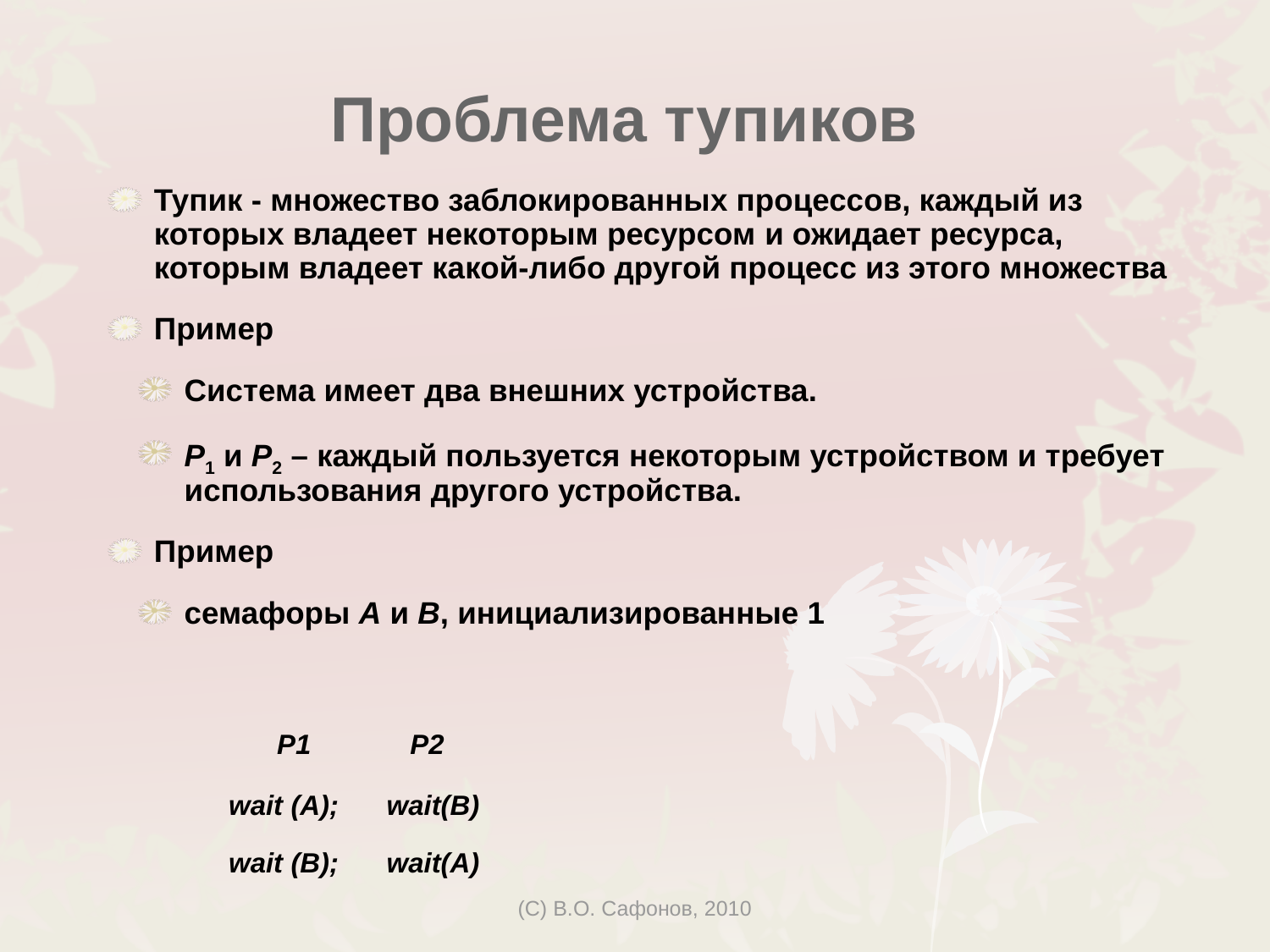

Проблема тупиков
Тупик - множество заблокированных процессов, каждый из которых владеет некоторым ресурсом и ожидает ресурса, которым владеет какой-либо другой процесс из этого множества
Пример
Система имеет два внешних устройства.
P1 и P2 – каждый пользуется некоторым устройством и требует использования другого устройства.
Пример
семафоры A и B, инициализированные 1

    P1		   P2
wait (A);	wait(B)
wait (B);	wait(A)

(C) В.О. Сафонов, 2010